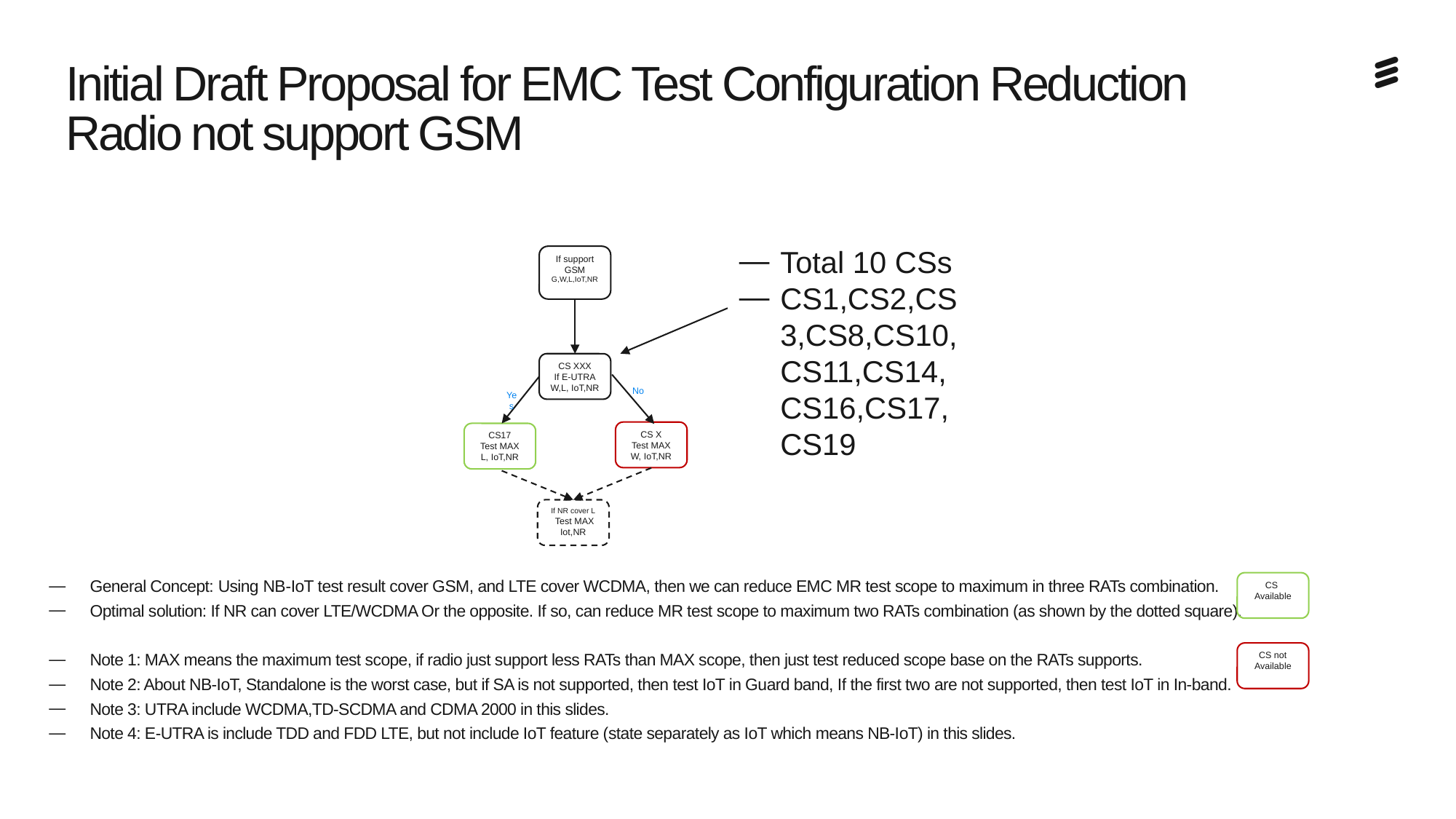

# Initial Draft Proposal for EMC Test Configuration Reduction Radio not support GSM
Total 10 CSs
CS1,CS2,CS3,CS8,CS10,CS11,CS14,CS16,CS17,CS19
If support
GSM
G,W,L,IoT,NR
CS XXX
If E-UTRA
W,L, IoT,NR
No
Yes
CS X
Test MAX
W, IoT,NR
CS17
Test MAX
L, IoT,NR
If NR cover L
 Test MAX
Iot,NR
General Concept: Using NB-IoT test result cover GSM, and LTE cover WCDMA, then we can reduce EMC MR test scope to maximum in three RATs combination.
Optimal solution: If NR can cover LTE/WCDMA Or the opposite. If so, can reduce MR test scope to maximum two RATs combination (as shown by the dotted square).

Note 1: MAX means the maximum test scope, if radio just support less RATs than MAX scope, then just test reduced scope base on the RATs supports.
Note 2: About NB-IoT, Standalone is the worst case, but if SA is not supported, then test IoT in Guard band, If the first two are not supported, then test IoT in In-band.
Note 3: UTRA include WCDMA,TD-SCDMA and CDMA 2000 in this slides.
Note 4: E-UTRA is include TDD and FDD LTE, but not include IoT feature (state separately as IoT which means NB-IoT) in this slides.

CS
Available
CS not
Available